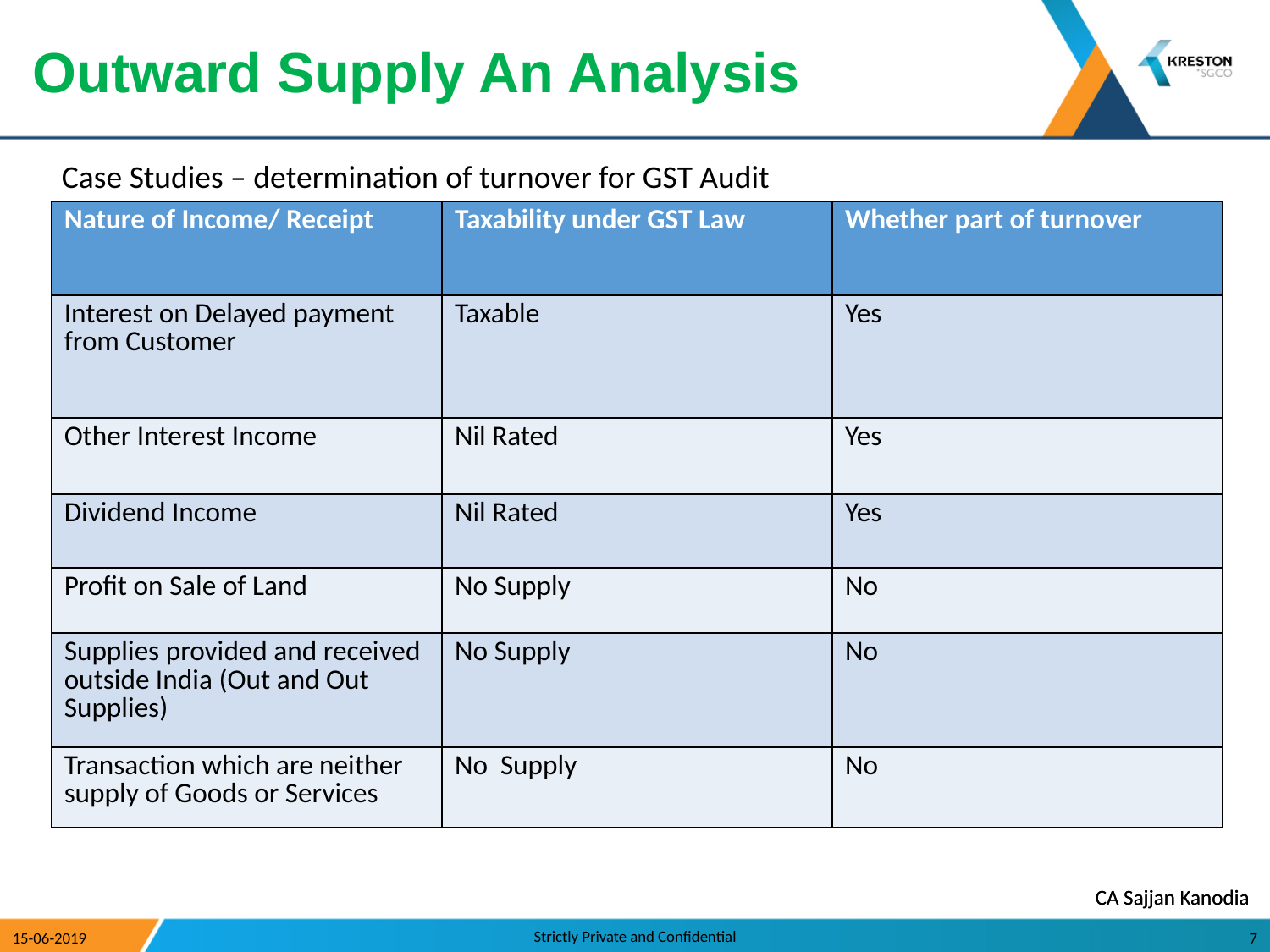

Outward Supply An Analysis
Case Studies – determination of turnover for GST Audit
| Nature of Income/ Receipt | Taxability under GST Law | Whether part of turnover |
| --- | --- | --- |
| Interest on Delayed payment from Customer | Taxable | Yes |
| Other Interest Income | Nil Rated | Yes |
| Dividend Income | Nil Rated | Yes |
| Profit on Sale of Land | No Supply | No |
| Supplies provided and received outside India (Out and Out Supplies) | No Supply | No |
| Transaction which are neither supply of Goods or Services | No Supply | No |